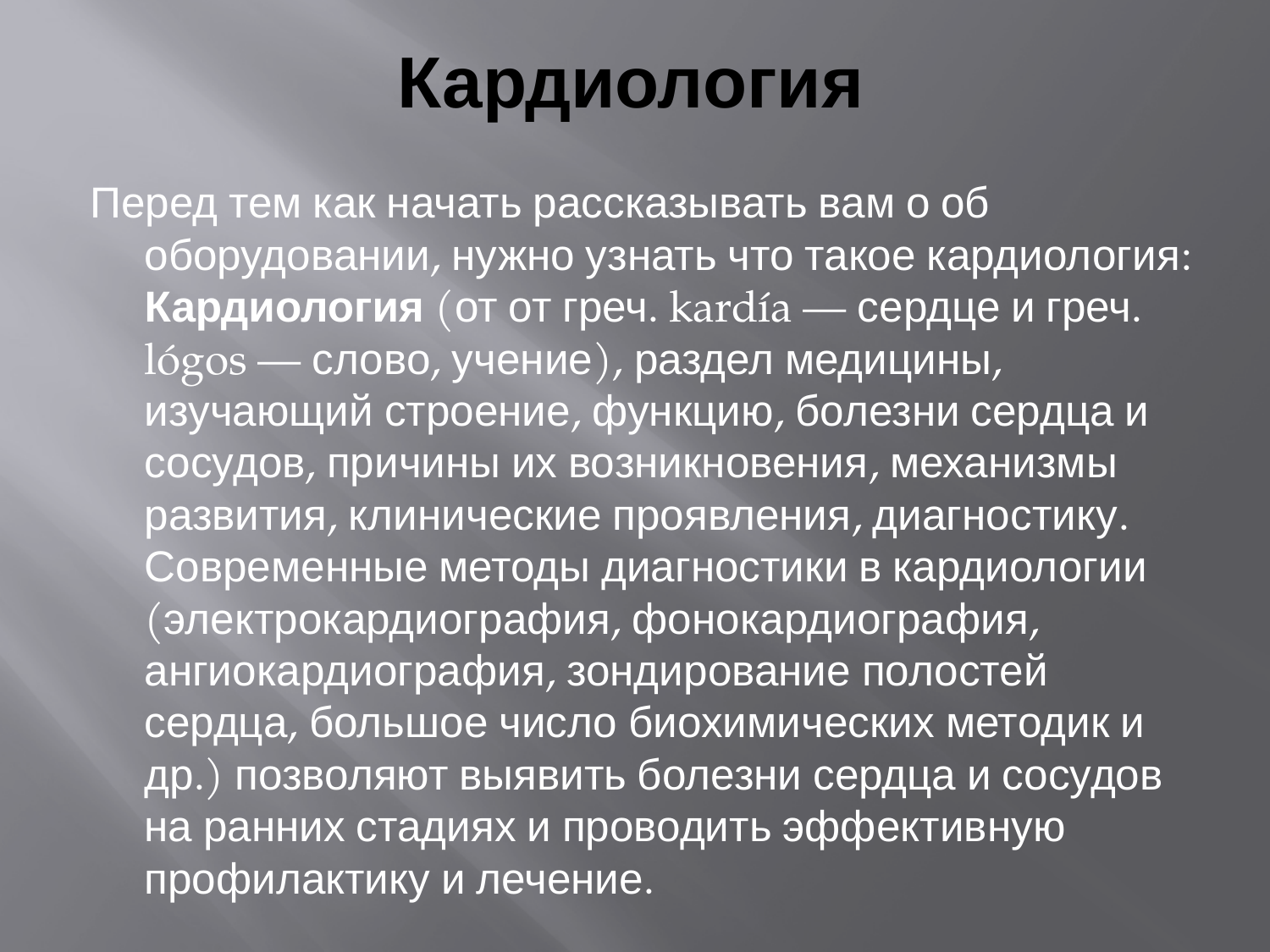

# Кардиология
Перед тем как начать рассказывать вам о об оборудовании, нужно узнать что такое кардиология:
Кардиология (от от греч. kardía — сердце и греч. lógos — слово, учение), раздел медицины, изучающий строение, функцию, болезни сердца и сосудов, причины их возникновения, механизмы развития, клинические проявления, диагностику. 
Современные методы диагностики в кардиологии (электрокардиография, фонокардиография, ангиокардиография, зондирование полостей сердца, большое число биохимических методик и др.) позволяют выявить болезни сердца и сосудов на ранних стадиях и проводить эффективную профилактику и лечение.